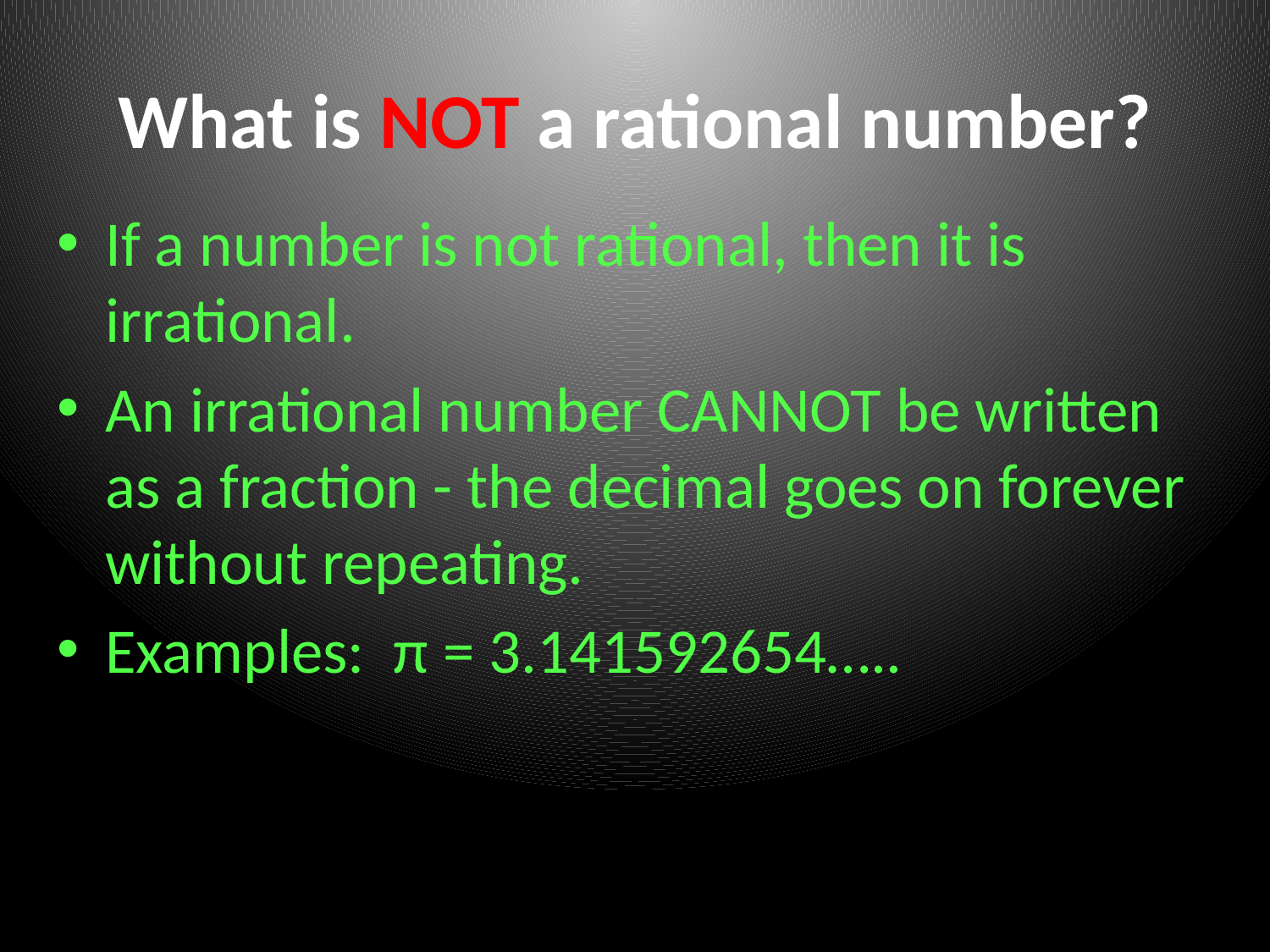

# What is NOT a rational number?
If a number is not rational, then it is irrational.
An irrational number CANNOT be written as a fraction - the decimal goes on forever without repeating.
Examples:  π = 3.141592654…..